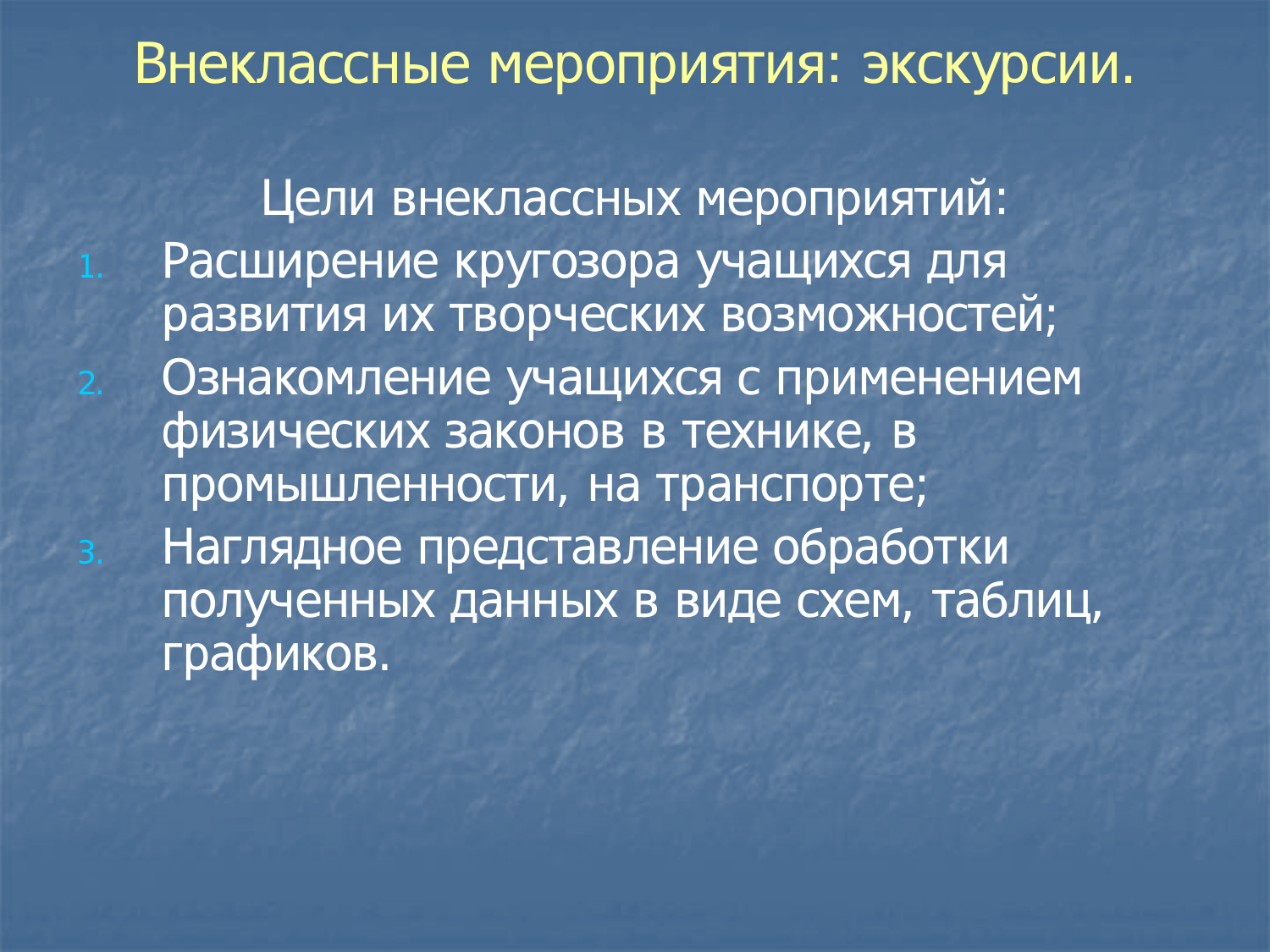

# Внеклассные мероприятия: экскурсии.
Цели внеклассных мероприятий:
Расширение кругозора учащихся для развития их творческих возможностей;
Ознакомление учащихся с применением физических законов в технике, в промышленности, на транспорте;
Наглядное представление обработки полученных данных в виде схем, таблиц, графиков.